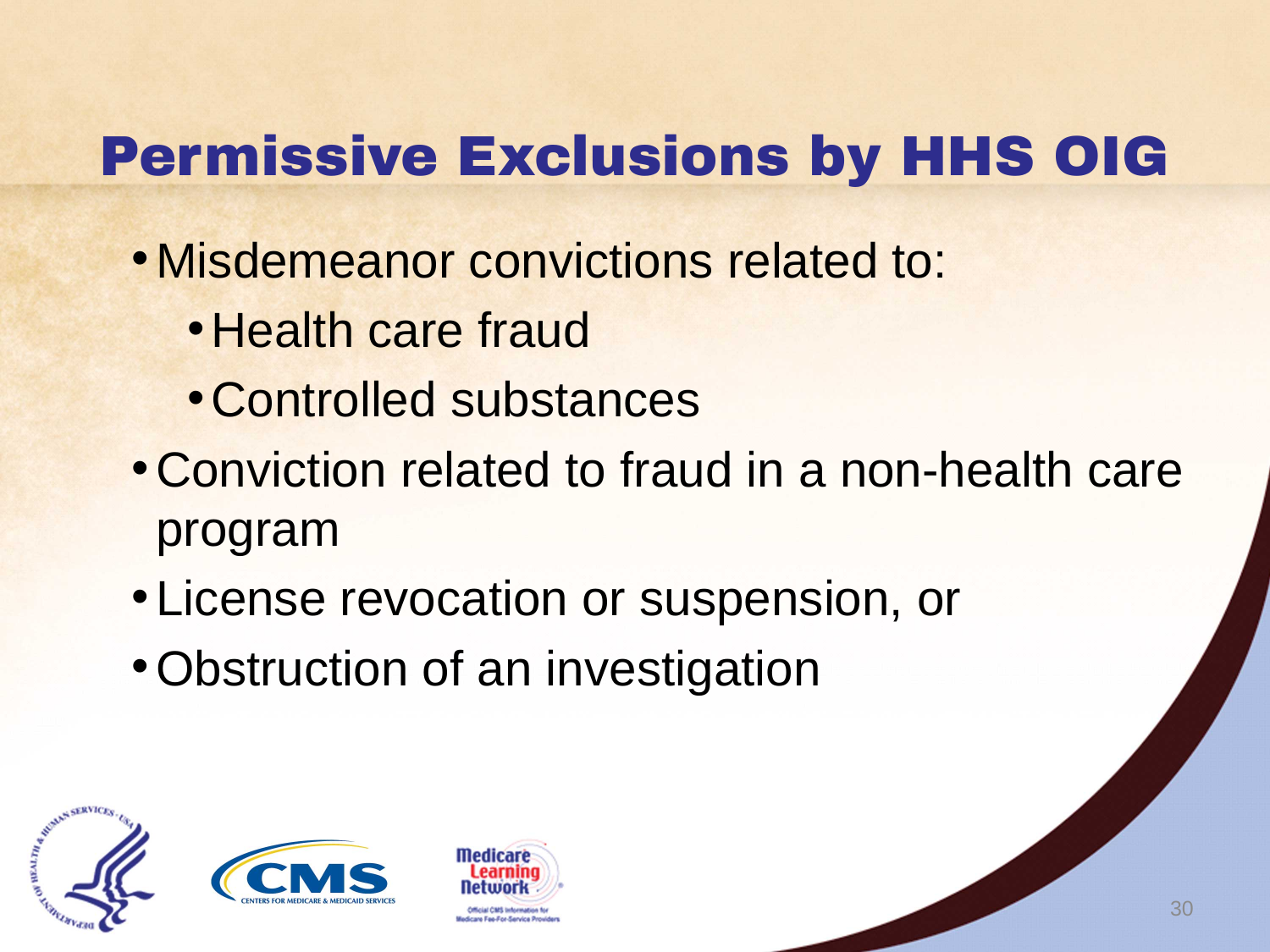

# Permissive Exclusions by HHS OIG
Misdemeanor convictions related to:
Health care fraud
Controlled substances
Conviction related to fraud in a non-health care program
License revocation or suspension, or
Obstruction of an investigation

30